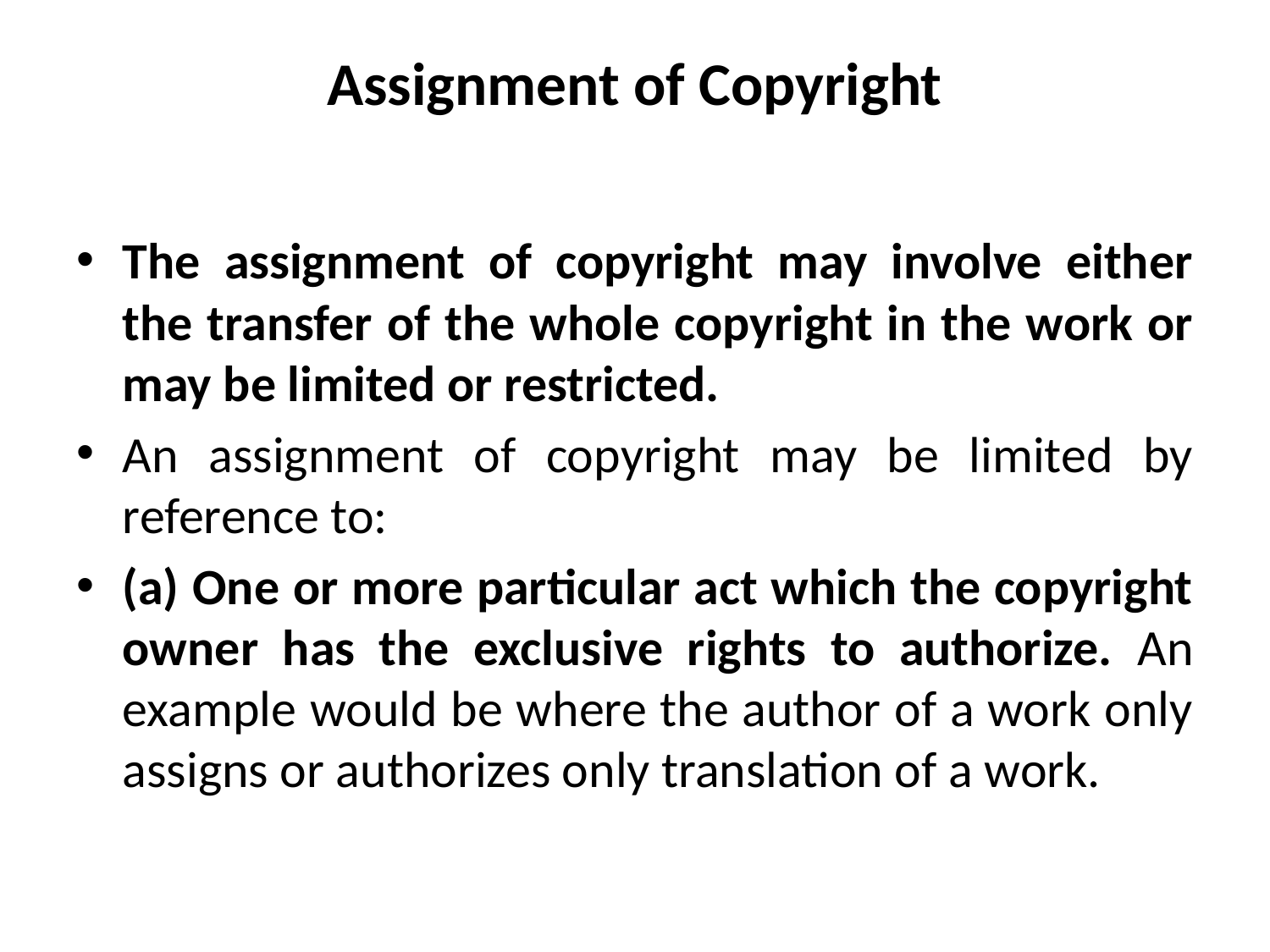

# Assignment of Copyright
The assignment of copyright may involve either the transfer of the whole copyright in the work or may be limited or restricted.
An assignment of copyright may be limited by reference to:
(a) One or more particular act which the copyright owner has the exclusive rights to authorize. An example would be where the author of a work only assigns or authorizes only translation of a work.